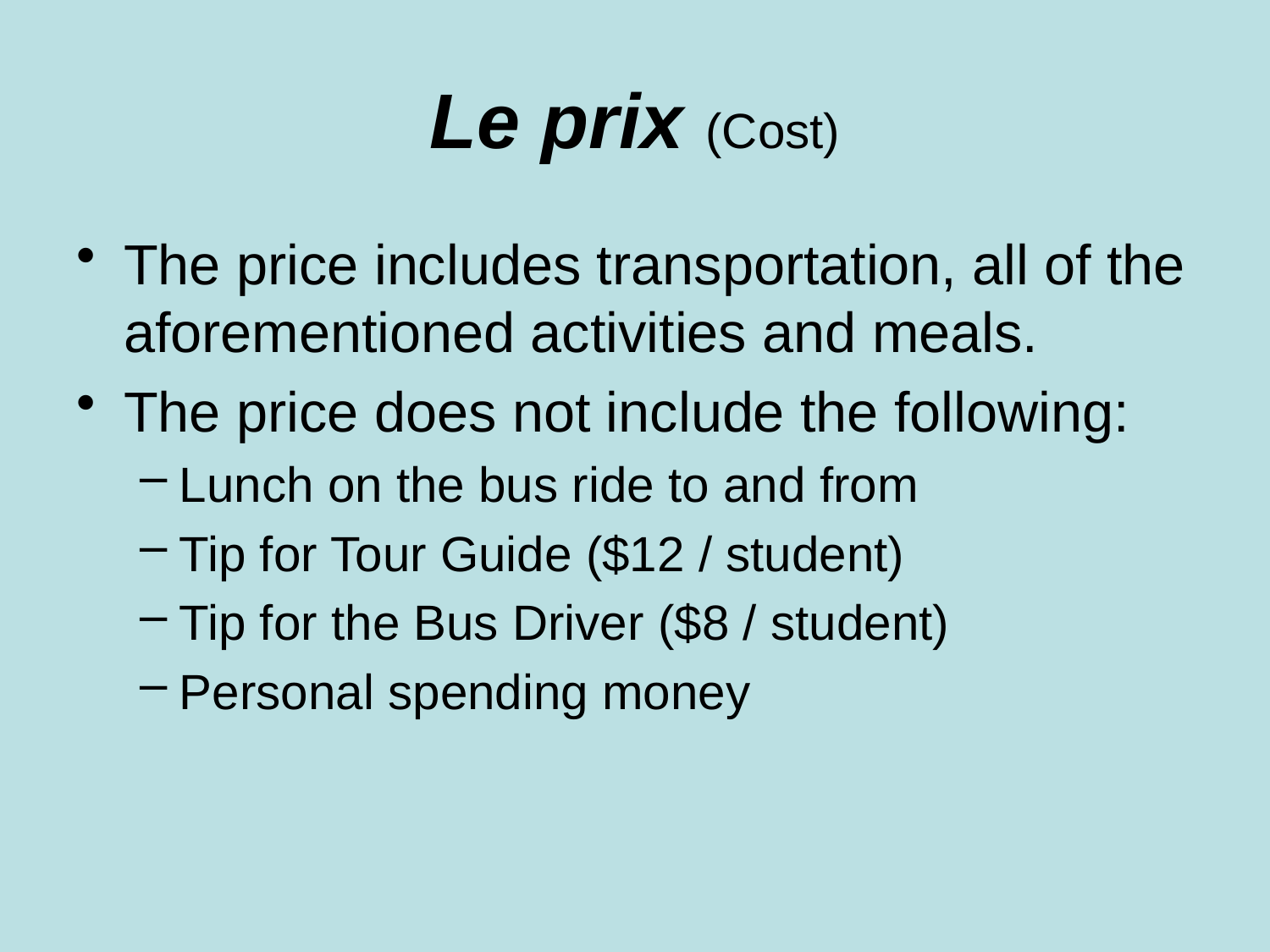

# Le prix (Cost)
The price includes transportation, all of the aforementioned activities and meals.
The price does not include the following:
Lunch on the bus ride to and from
Tip for Tour Guide ($12 / student)
Tip for the Bus Driver ($8 / student)
Personal spending money